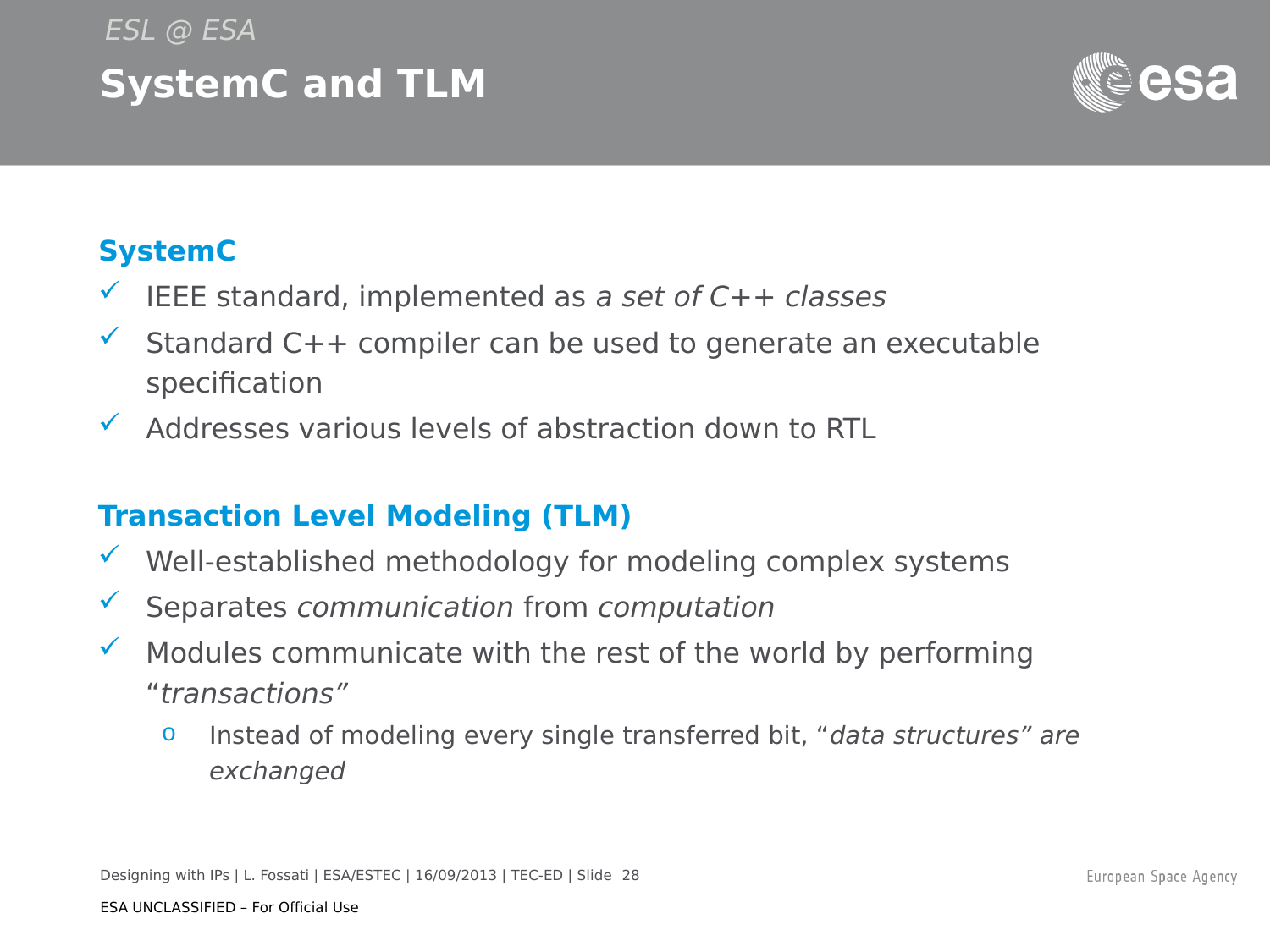

ESL @ ESA
# SystemC and TLM
SystemC
IEEE standard, implemented as a set of C++ classes
Standard C++ compiler can be used to generate an executable specification
Addresses various levels of abstraction down to RTL
Transaction Level Modeling (TLM)
Well-established methodology for modeling complex systems
Separates communication from computation
Modules communicate with the rest of the world by performing “transactions”
Instead of modeling every single transferred bit, “data structures” are exchanged